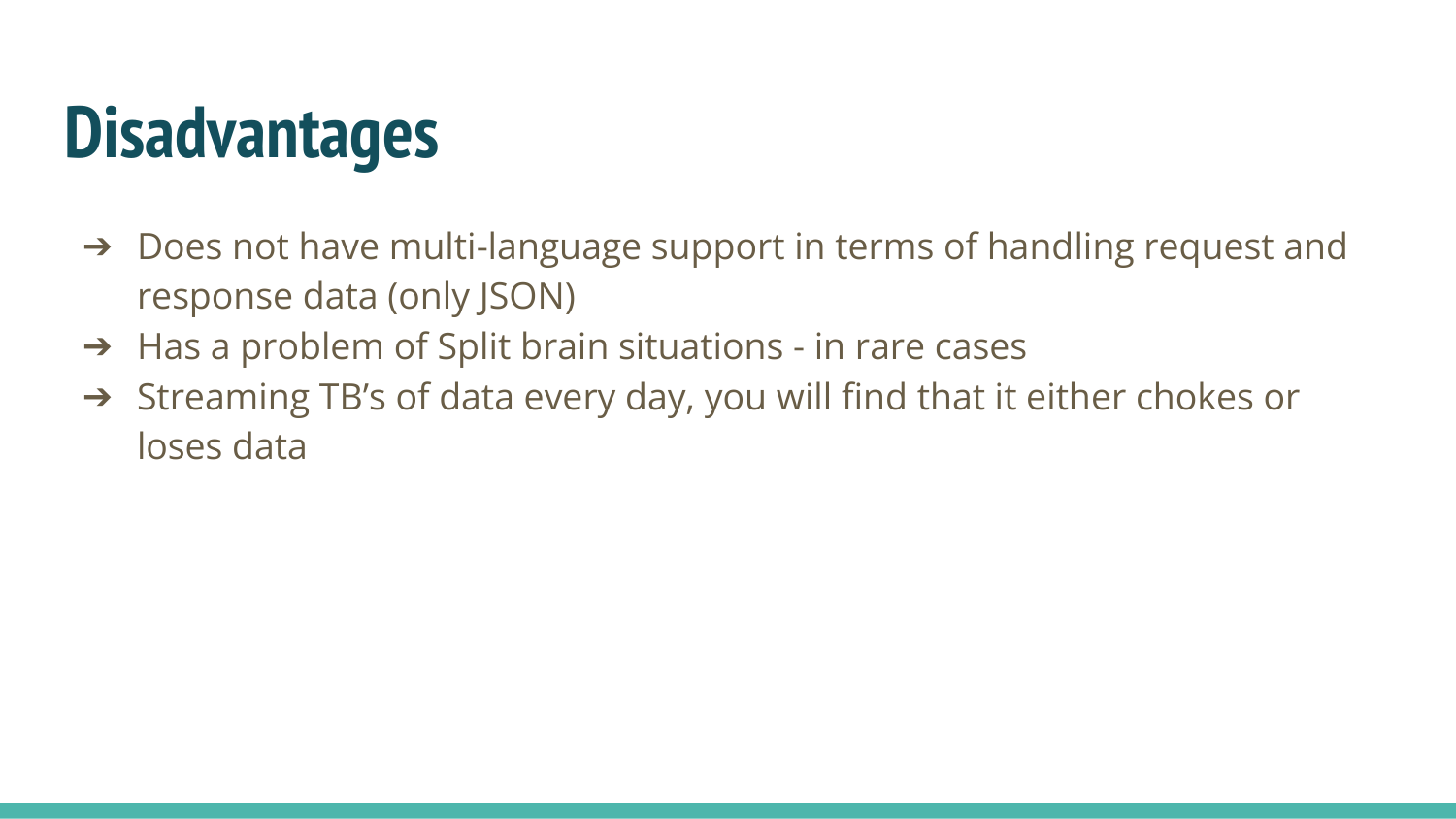

# Disadvantages
Does not have multi-language support in terms of handling request and response data (only JSON)
Has a problem of Split brain situations - in rare cases
Streaming TB’s of data every day, you will find that it either chokes or loses data